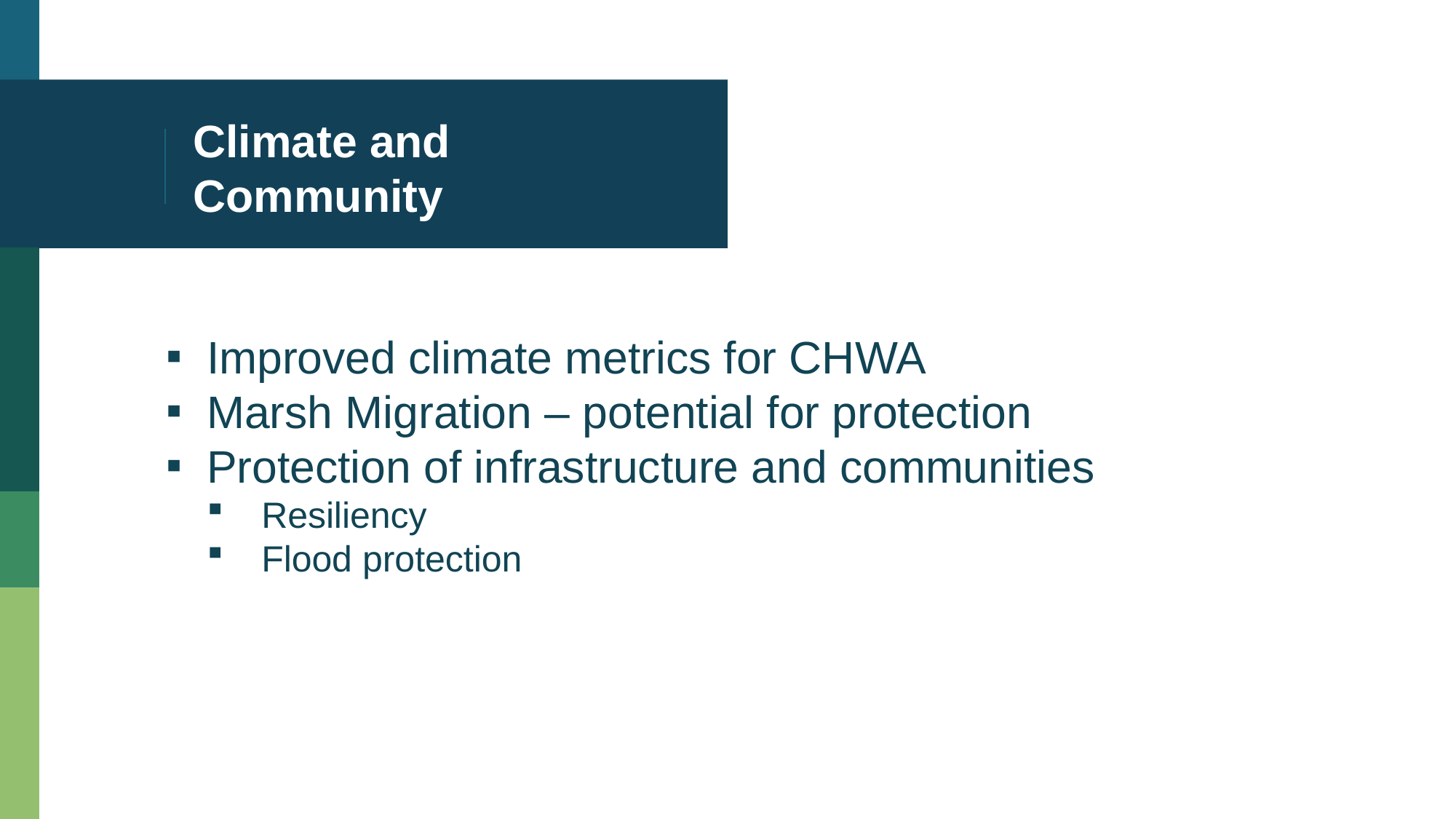

# Climate and Community

Improved climate metrics for CHWA
Marsh Migration – potential for protection
Protection of infrastructure and communities
Resiliency
Flood protection